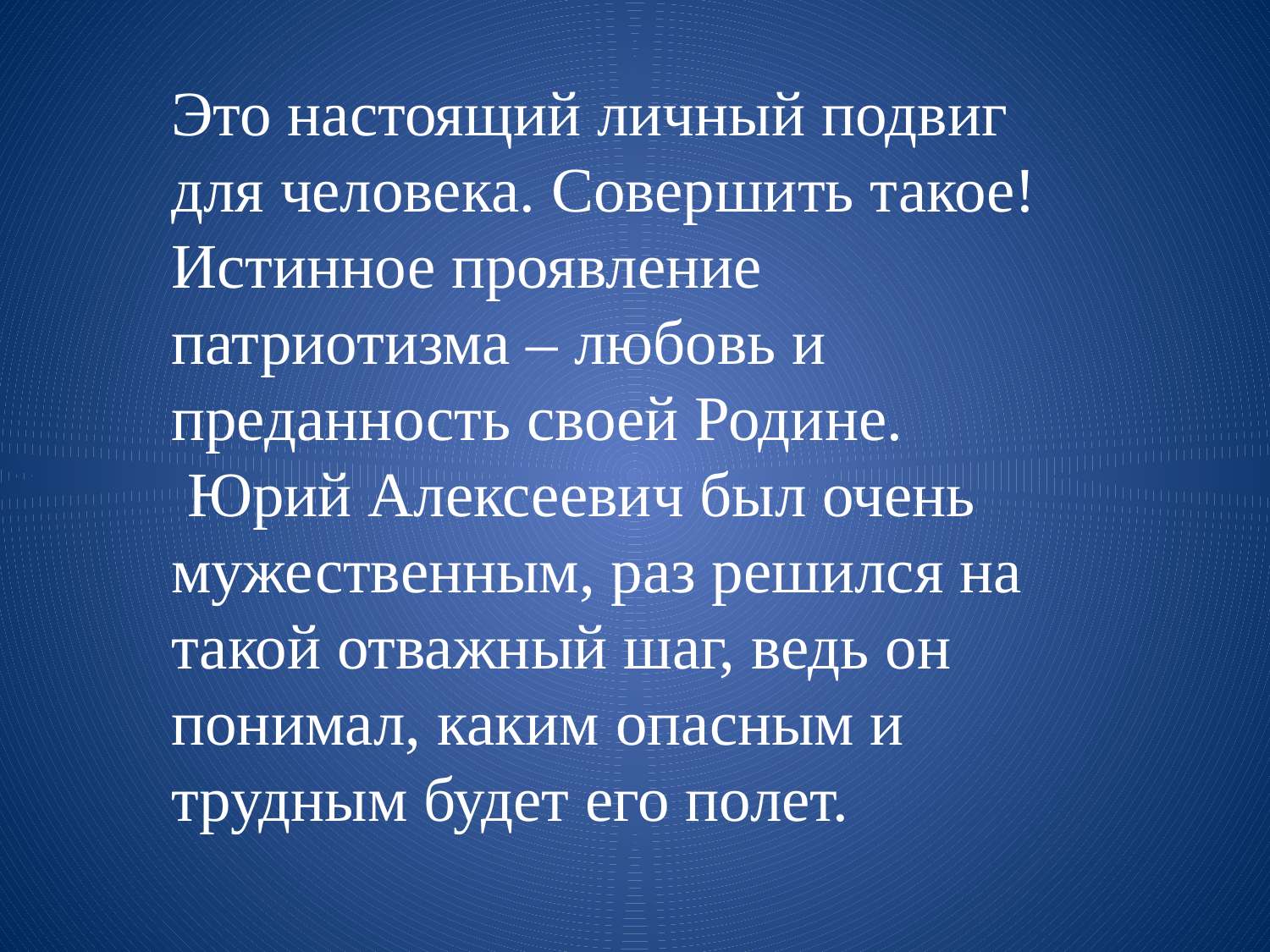

Это настоящий личный подвиг для человека. Совершить такое! Истинное проявление патриотизма – любовь и преданность своей Родине.
 Юрий Алексеевич был очень мужественным, раз решился на такой отважный шаг, ведь он понимал, каким опасным и трудным будет его полет.